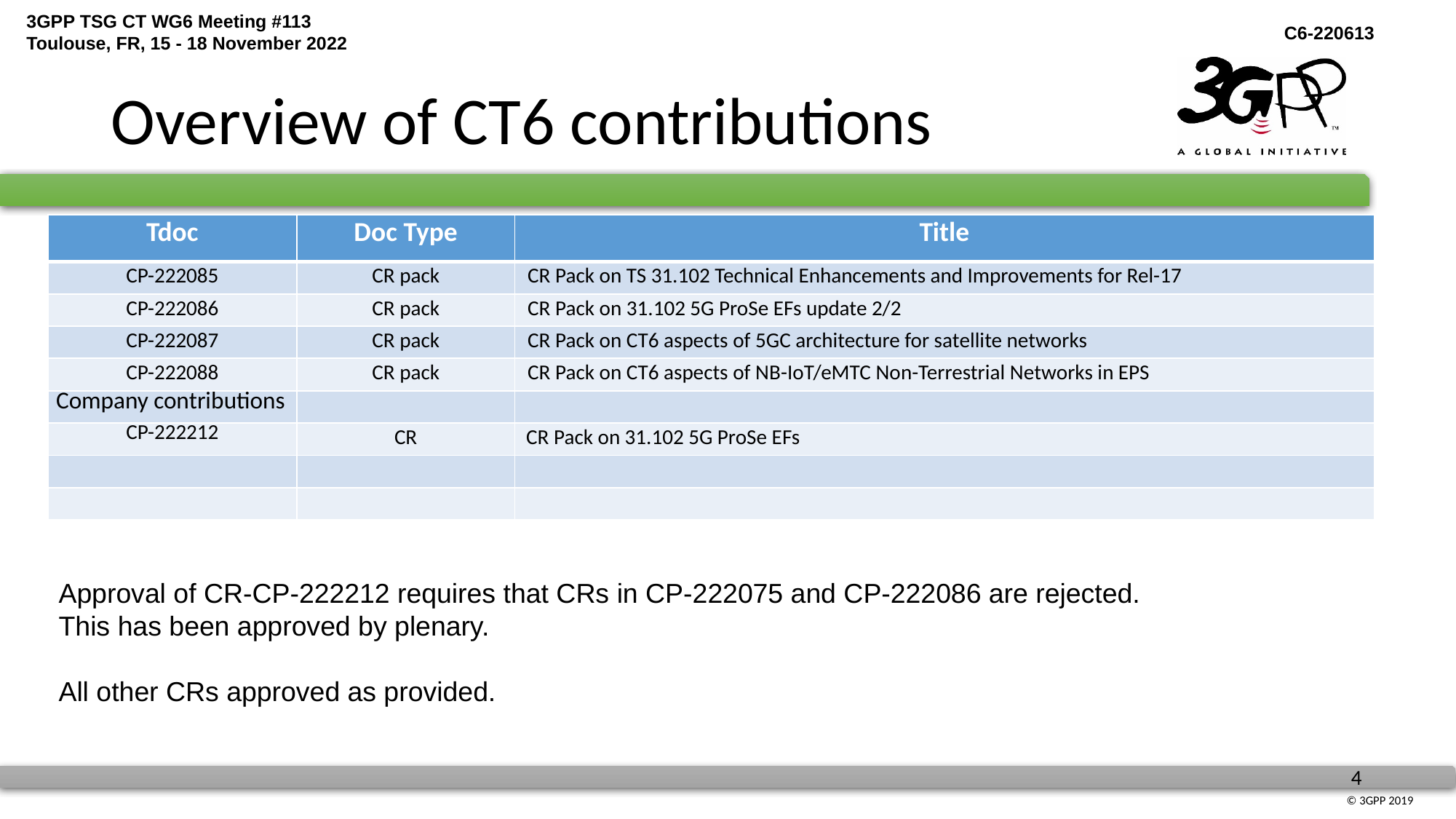

# Overview of CT6 contributions
| Tdoc | Doc Type | Title |
| --- | --- | --- |
| CP-222085 | CR pack | CR Pack on TS 31.102 Technical Enhancements and Improvements for Rel-17 |
| CP-222086 | CR pack | CR Pack on 31.102 5G ProSe EFs update 2/2 |
| CP-222087 | CR pack | CR Pack on CT6 aspects of 5GC architecture for satellite networks |
| CP-222088 | CR pack | CR Pack on CT6 aspects of NB-IoT/eMTC Non-Terrestrial Networks in EPS |
| Company contributions |  |  |
| CP-222212 | CR | CR Pack on 31.102 5G ProSe EFs |
|  |  |  |
|  |  |  |
Approval of CR-CP-222212 requires that CRs in CP-222075 and CP-222086 are rejected.
This has been approved by plenary.

All other CRs approved as provided.